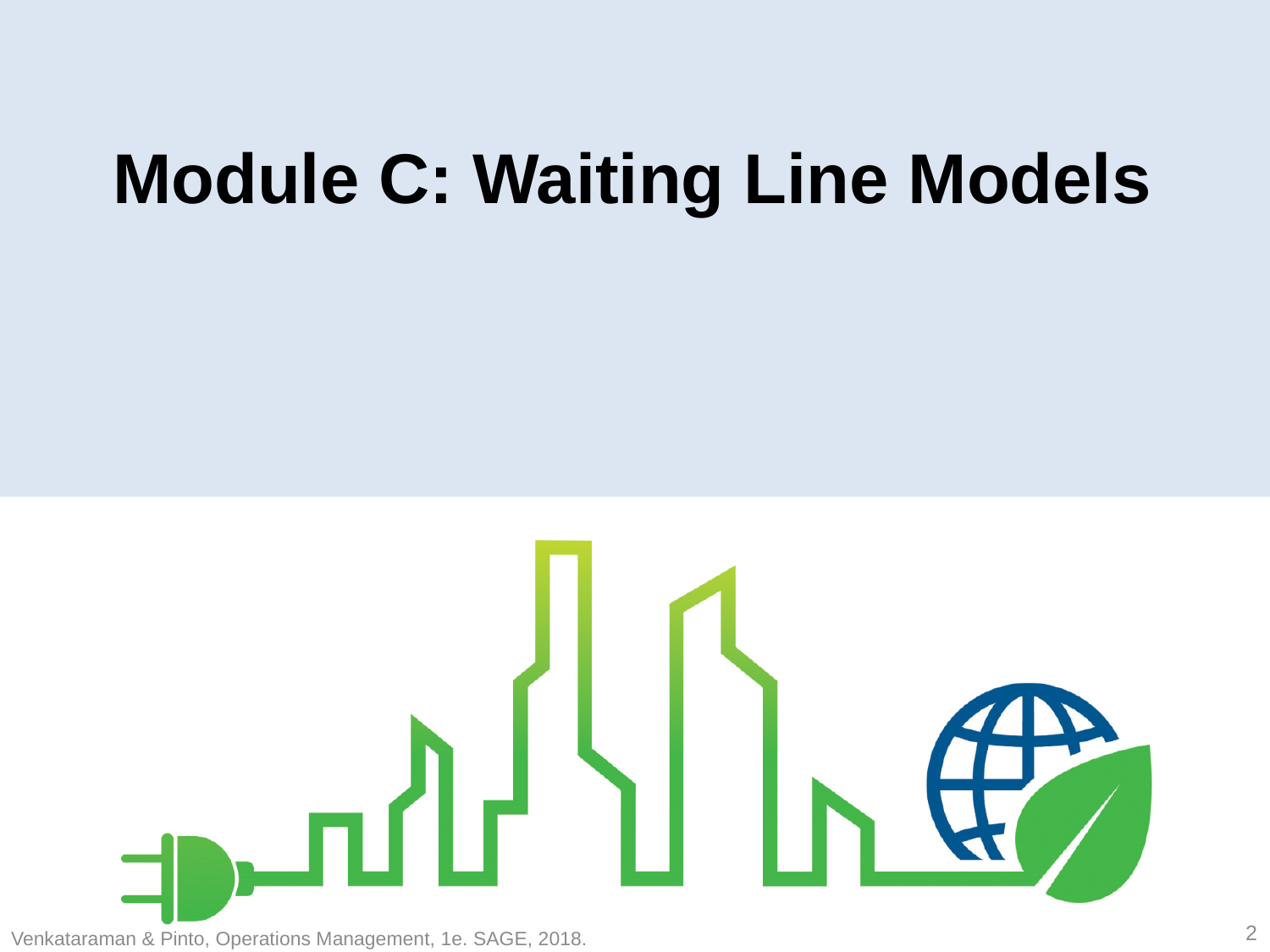

# Module C: Waiting Line Models
2
Venkataraman & Pinto, Operations Management, 1e. SAGE, 2018.